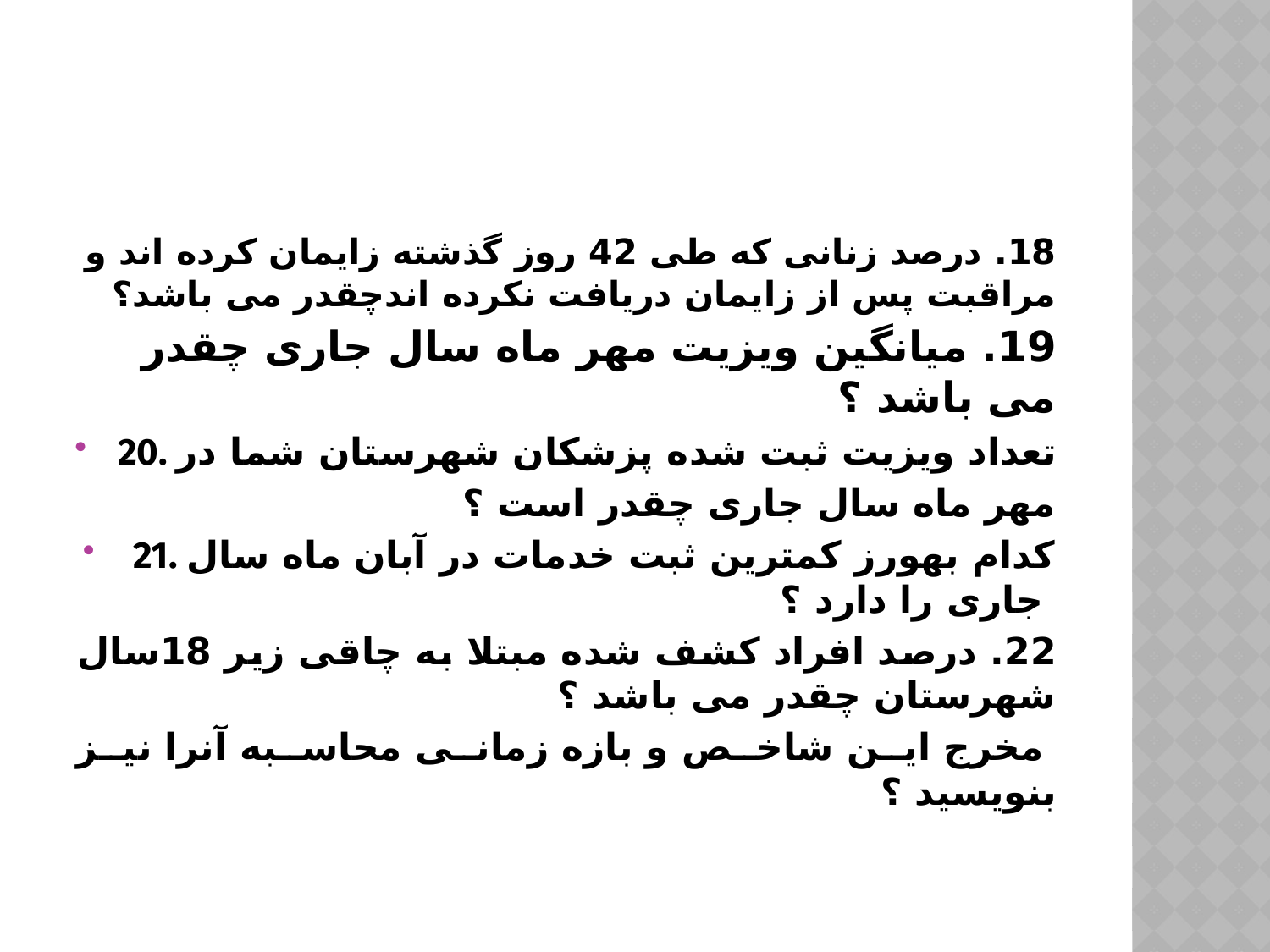

18. درصد زنانی که طی 42 روز گذشته زایمان کرده اند و مراقبت پس از زایمان دریافت نکرده اندچقدر می باشد؟
19. میانگین ویزیت مهر ماه سال جاری چقدر
می باشد ؟
20. تعداد ویزیت ثبت شده پزشکان شهرستان شما در
مهر ماه سال جاری چقدر است ؟
21. کدام بهورز کمترین ثبت خدمات در آبان ماه سال جاری را دارد ؟
22. درصد افراد کشف شده مبتلا به چاقی زیر 18سال شهرستان چقدر می باشد ؟
 مخرج این شاخص و بازه زمانی محاسبه آنرا نیز بنویسید ؟